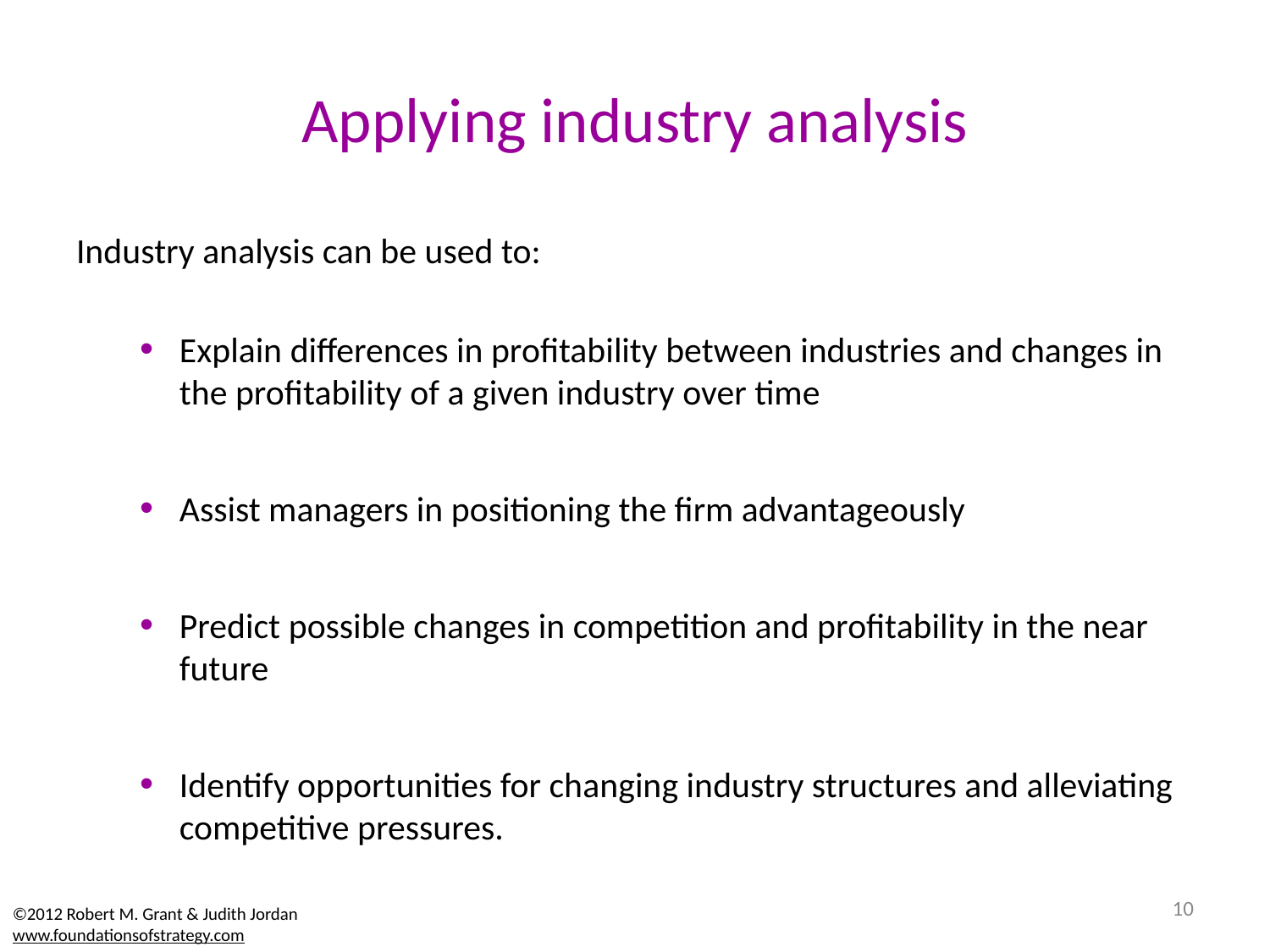

# Applying industry analysis
Industry analysis can be used to:

Explain differences in profitability between industries and changes in the profitability of a given industry over time

Assist managers in positioning the firm advantageously

Predict possible changes in competition and profitability in the near future

Identify opportunities for changing industry structures and alleviating competitive pressures.

10
©2012 Robert M. Grant & Judith Jordan
www.foundationsofstrategy.com